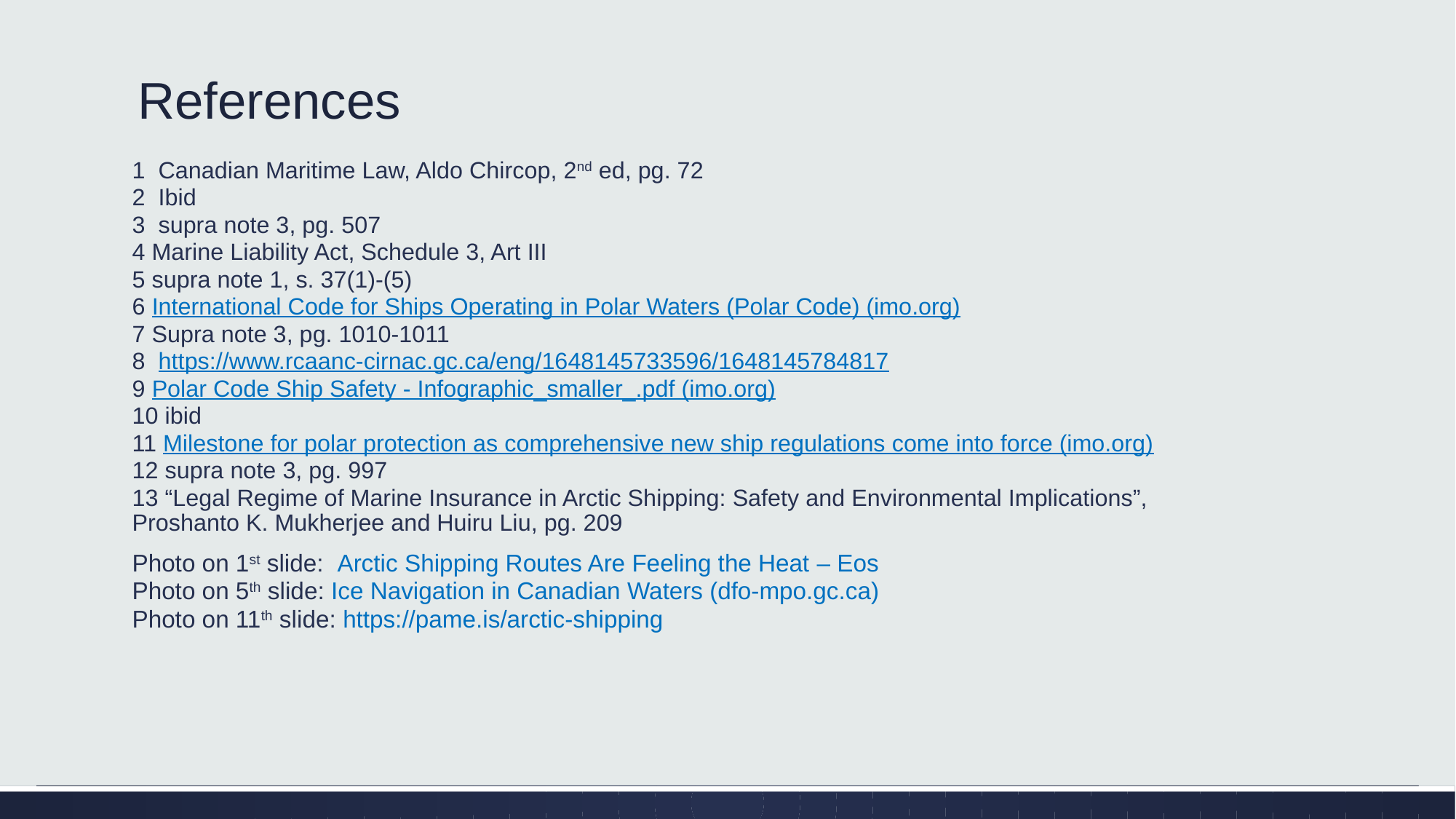

# References
1  Canadian Maritime Law, Aldo Chircop, 2nd ed, pg. 72
2  Ibid
3  supra note 3, pg. 507
4 Marine Liability Act, Schedule 3, Art III
5 supra note 1, s. 37(1)-(5)
6 International Code for Ships Operating in Polar Waters (Polar Code) (imo.org)
7 Supra note 3, pg. 1010-1011
8  https://www.rcaanc-cirnac.gc.ca/eng/1648145733596/1648145784817
9 Polar Code Ship Safety - Infographic_smaller_.pdf (imo.org)
10 ibid
11 Milestone for polar protection as comprehensive new ship regulations come into force (imo.org)
12 supra note 3, pg. 997
13 “Legal Regime of Marine Insurance in Arctic Shipping: Safety and Environmental Implications”, Proshanto K. Mukherjee and Huiru Liu, pg. 209

Photo on 1st slide:  Arctic Shipping Routes Are Feeling the Heat – Eos
Photo on 5th slide: Ice Navigation in Canadian Waters (dfo-mpo.gc.ca)
Photo on 11th slide: https://pame.is/arctic-shipping